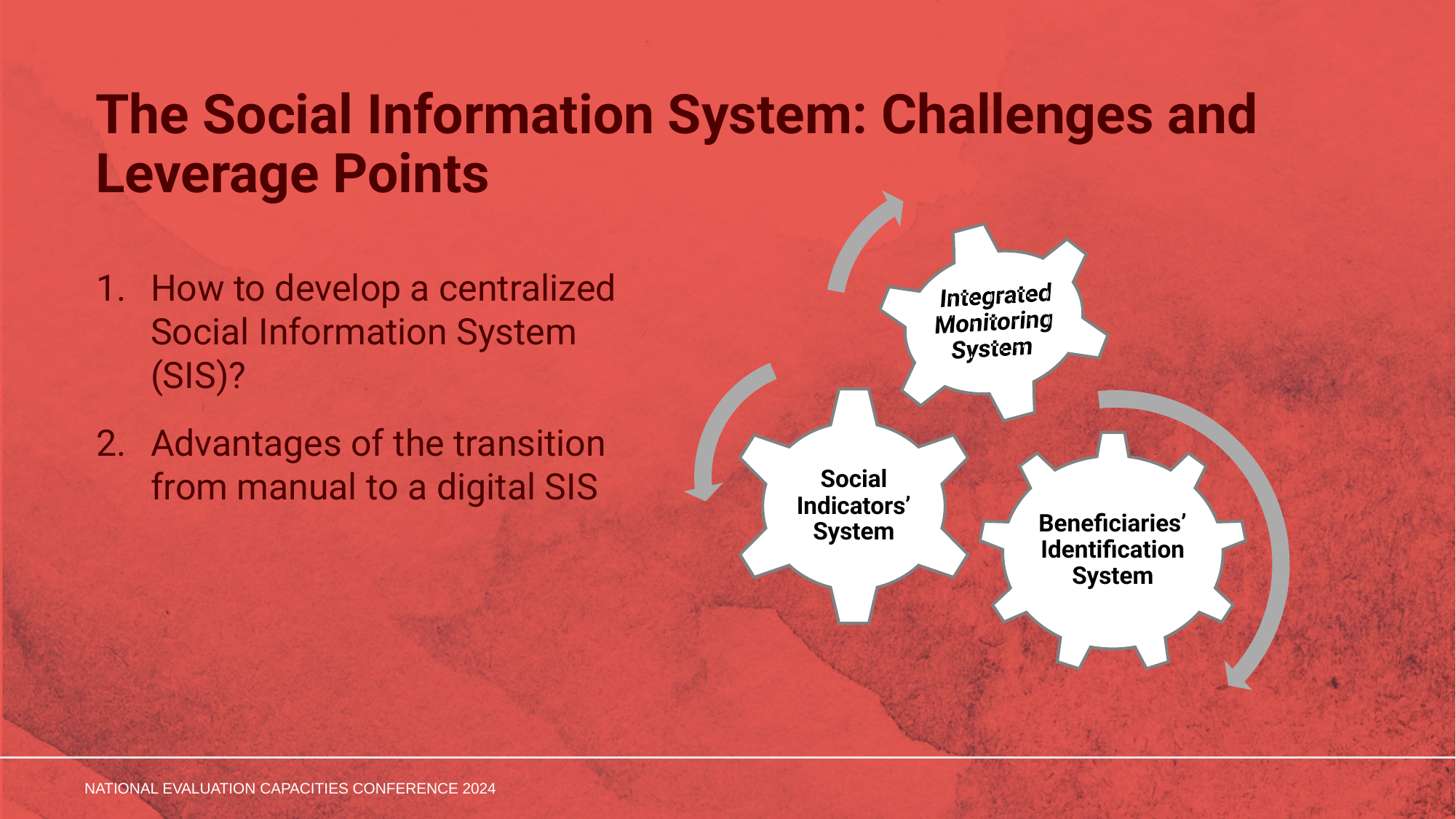

# The Social Information System: Challenges and Leverage Points
Beneficiaries’ Identification System
Social Indicators’ System
Integrated Monitoring System
How to develop a centralized Social Information System (SIS)?
Advantages of the transition from manual to a digital SIS